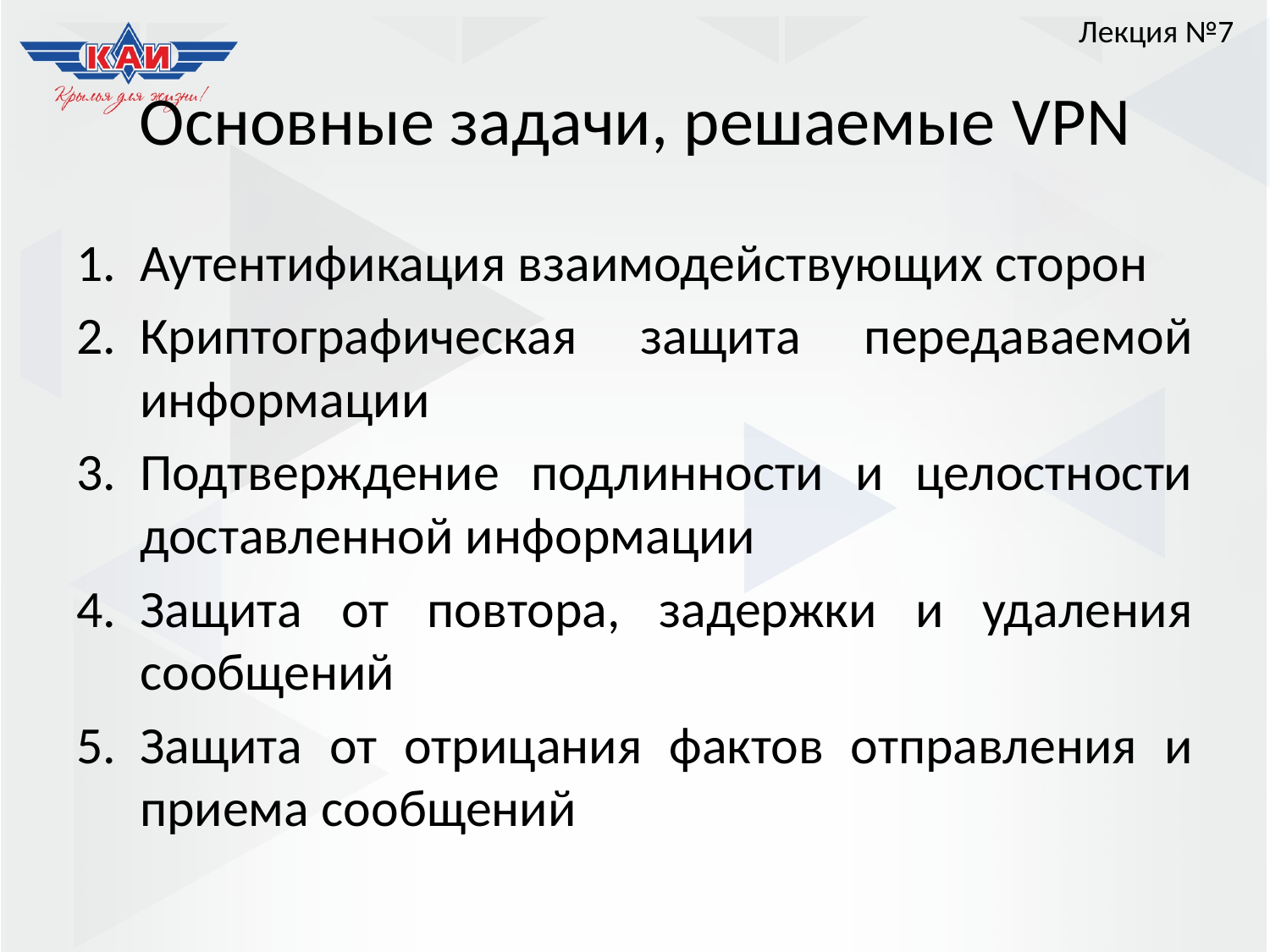

Лекция №7
# Основные задачи, решаемые VPN
Аутентификация взаимодействующих сторон
Криптографическая защита передаваемой информации
Подтверждение подлинности и целостности доставленной информации
Защита от повтора, задержки и удаления сообщений
Защита от отрицания фактов отправления и приема сообщений